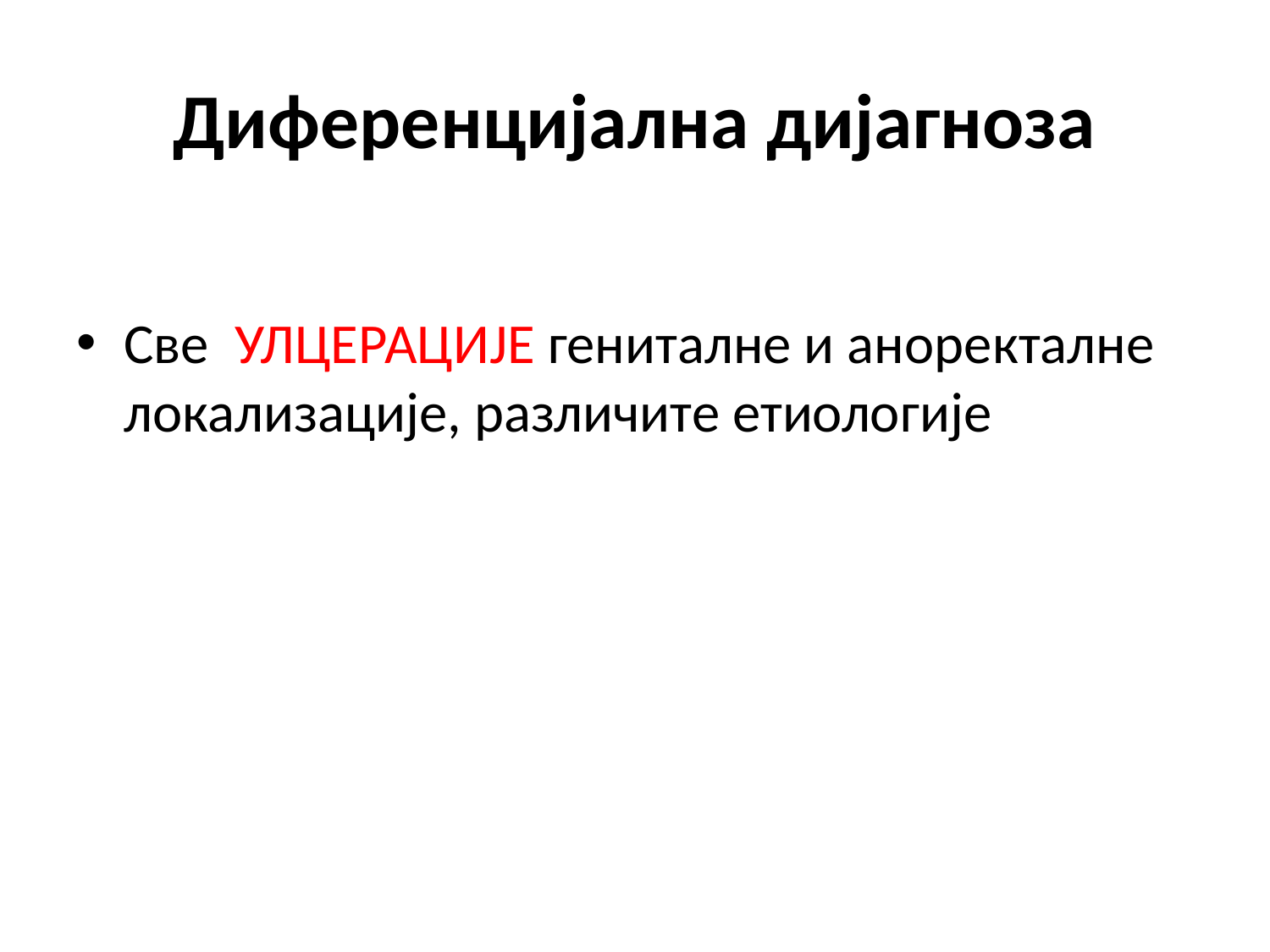

# Диференцијална дијагноза

Све  УЛЦЕРАЦИЈЕ гениталне и аноректалне локализације, различите етиологије